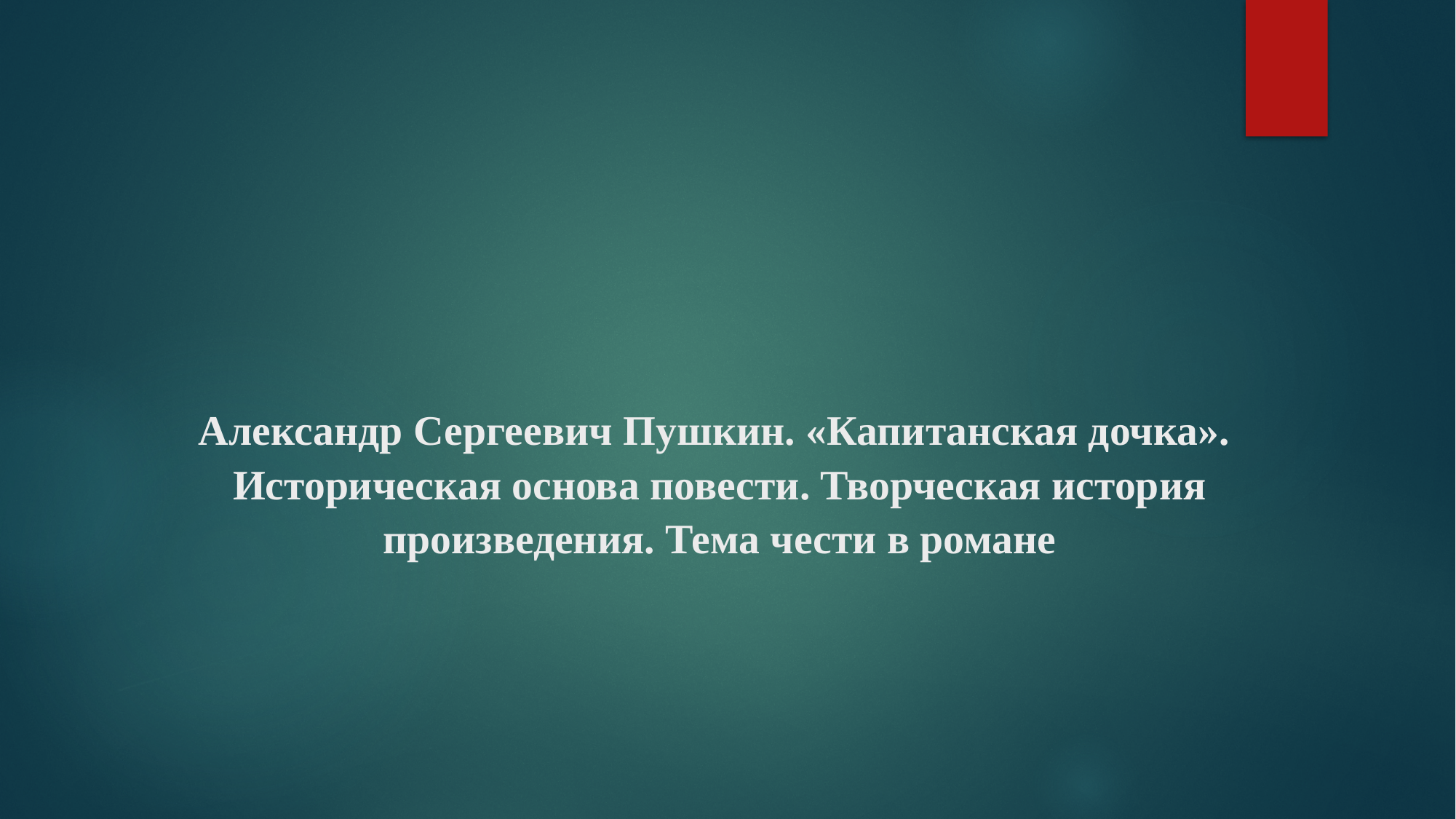

# Александр Сергеевич Пушкин. «Капитанская дочка». Историческая основа повести. Творческая история произведения. Тема чести в романе